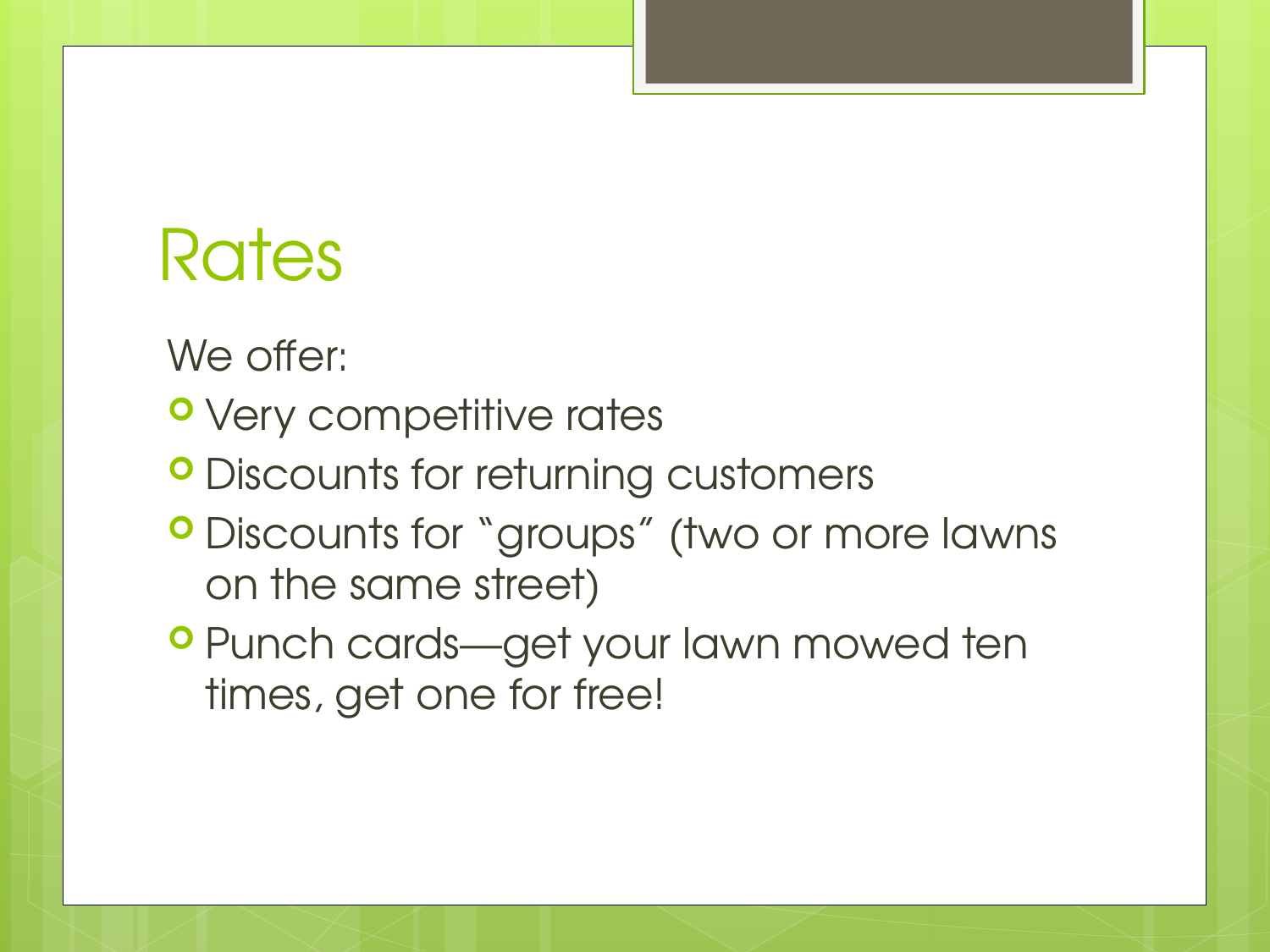

# Rates
We offer:
Very competitive rates
Discounts for returning customers
Discounts for “groups” (two or more lawns on the same street)
Punch cards—get your lawn mowed ten times, get one for free!